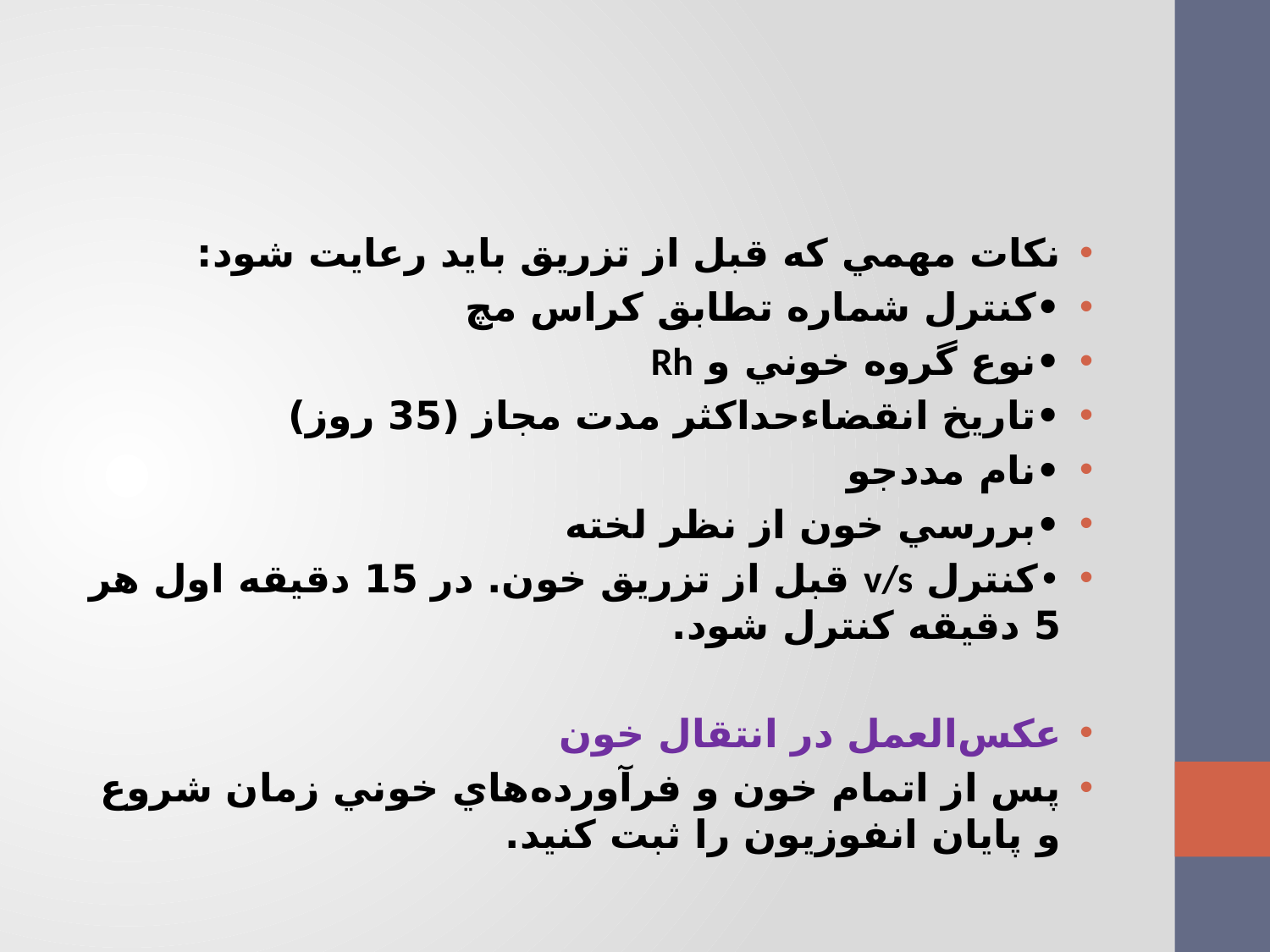

#
نكات مهمي كه قبل از تزريق بايد رعايت شود:
•کنترل شماره تطابق كراس مچ
•نوع گروه خوني و Rh
•تاريخ انقضاءحداكثر مدت مجاز (35 روز)
•نام مددجو
•بررسي خون از نظر لخته
•كنترل v/s قبل از تزريق خون. در 15 دقيقه اول هر 5 دقيقه كنترل شود.

عكس‌العمل در انتقال خون
پس از اتمام خون و فرآورده‌هاي خوني زمان شروع و پايان انفوزيون را ثبت كنيد.